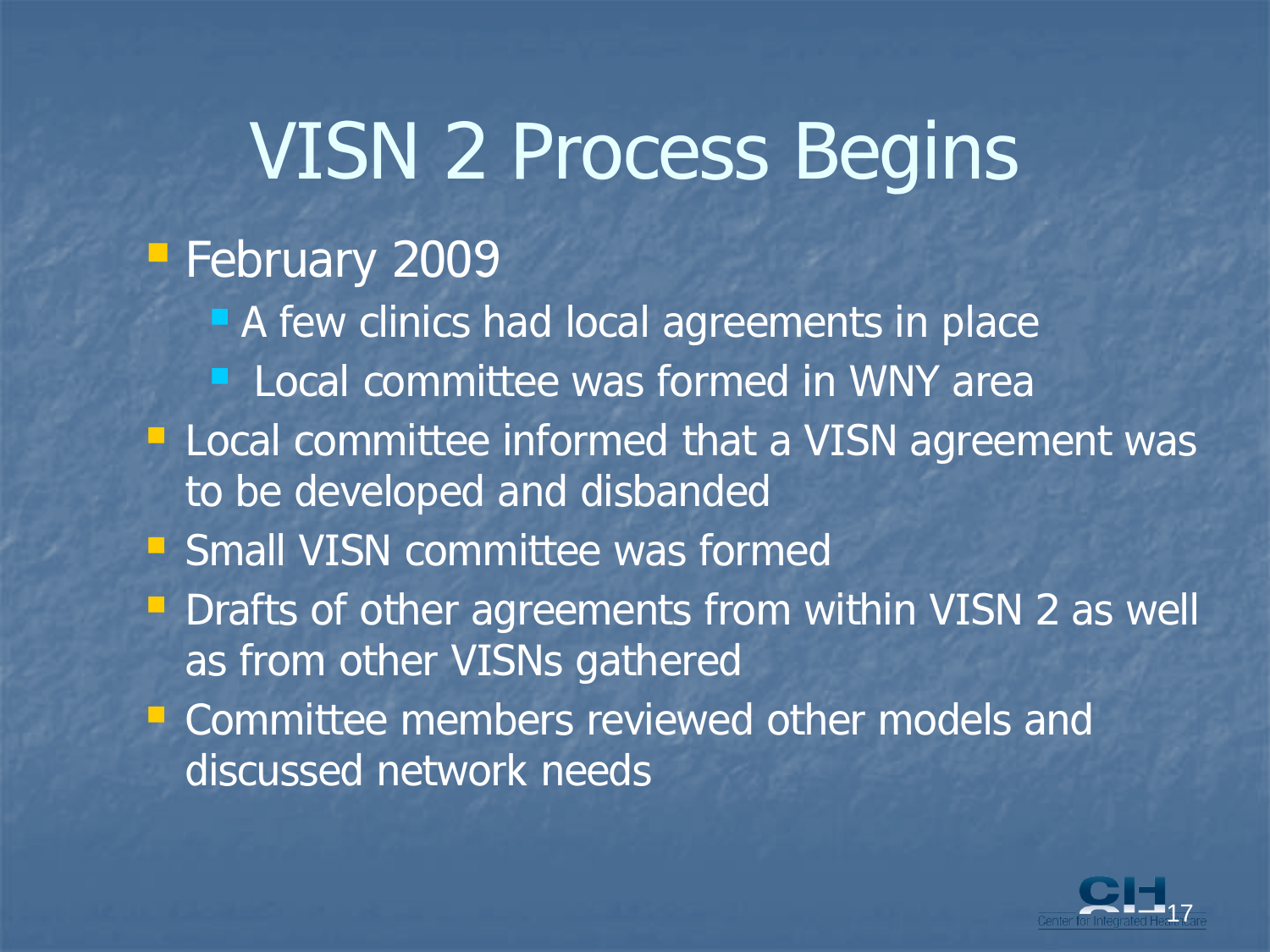

# VISN 2 Process Begins
February 2009
A few clinics had local agreements in place
 Local committee was formed in WNY area
Local committee informed that a VISN agreement was to be developed and disbanded
Small VISN committee was formed
Drafts of other agreements from within VISN 2 as well as from other VISNs gathered
Committee members reviewed other models and discussed network needs

17